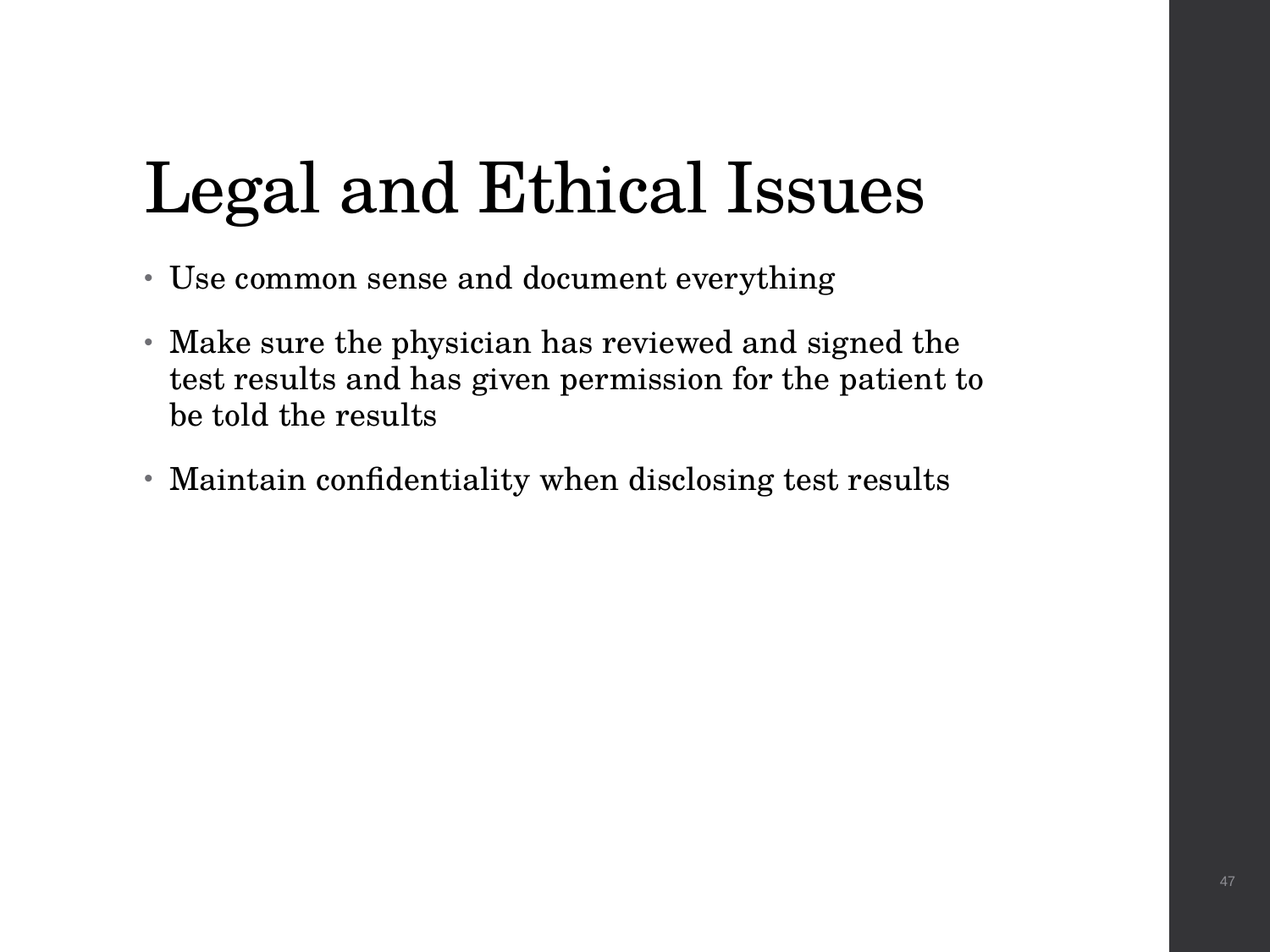

# Legal and Ethical Issues
Use common sense and document everything
Make sure the physician has reviewed and signed the test results and has given permission for the patient to be told the results
Maintain confidentiality when disclosing test results
 47